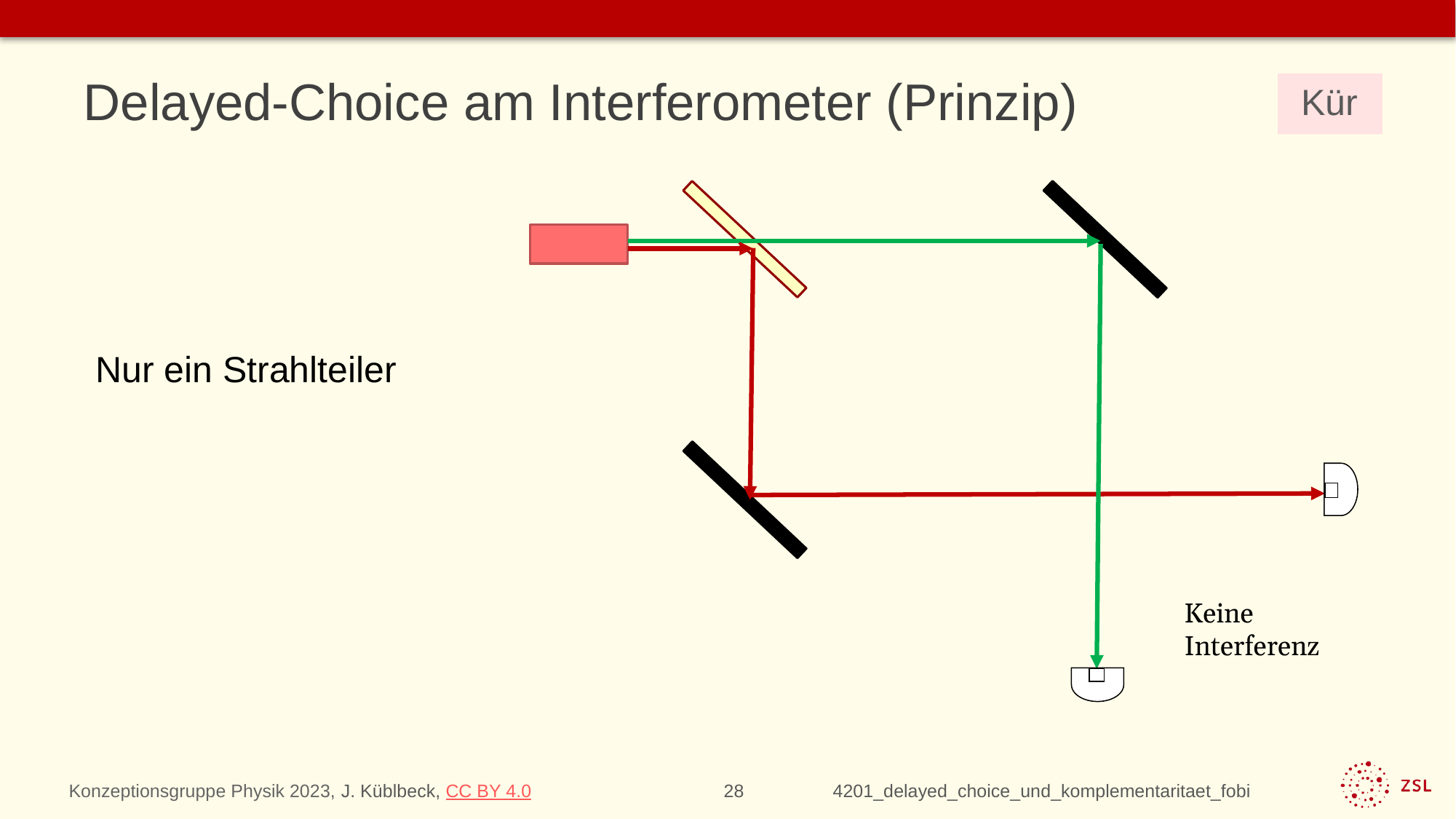

# Delayed-Choice am Interferometer (Prinzip)
Kür

Nur ein Strahlteiler

Keine
Interferenz